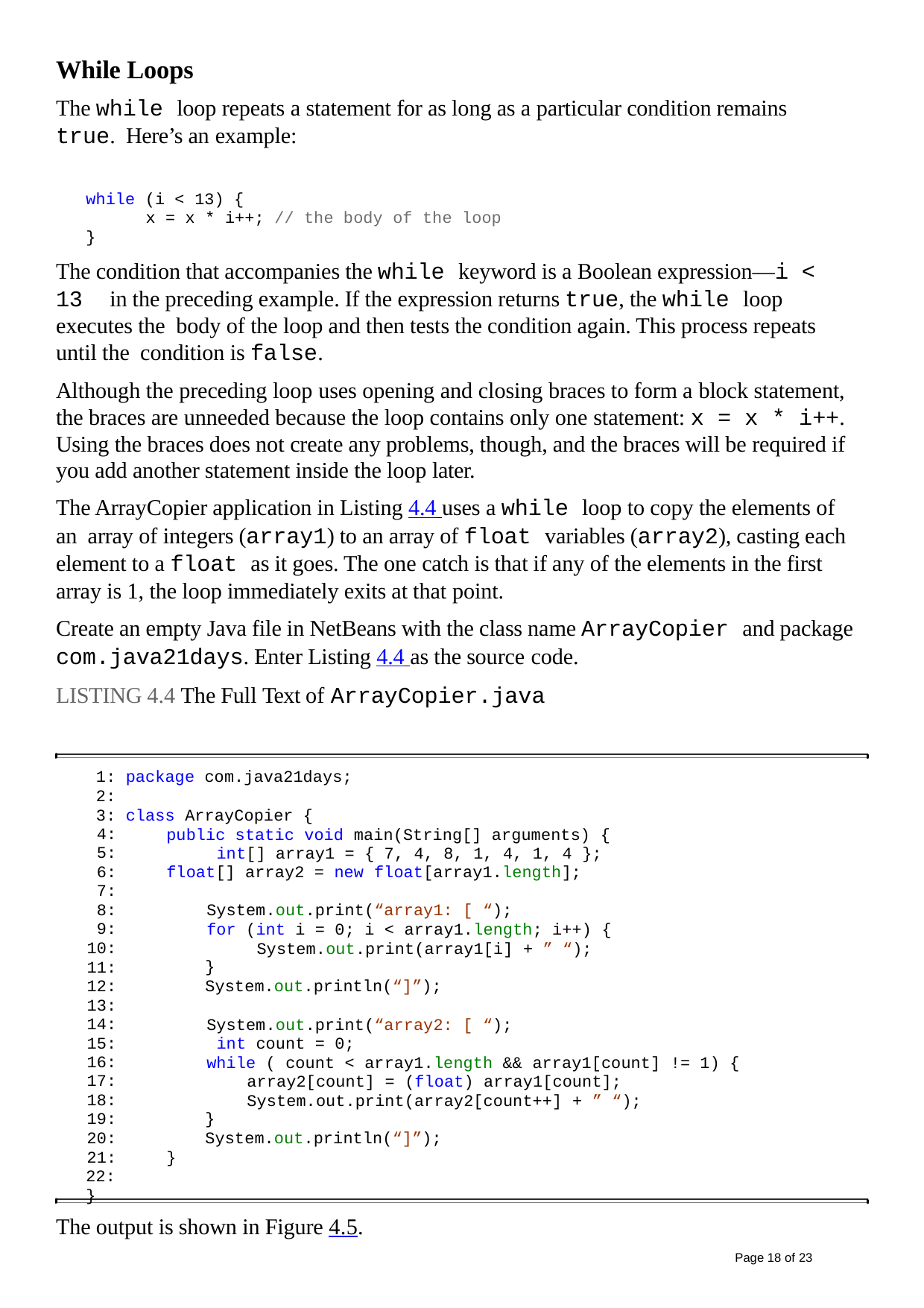

While Loops
The while loop repeats a statement for as long as a particular condition remains true.  Here’s an example:

while (i < 13) {
x = x * i++; // the body of the loop
}
The condition that accompanies the while keyword is a Boolean expression—i < 13  in the preceding example. If the expression returns true, the while loop executes the  body of the loop and then tests the condition again. This process repeats until the  condition is false.
Although the preceding loop uses opening and closing braces to form a block statement,  the braces are unneeded because the loop contains only one statement: x = x * i++.  Using the braces does not create any problems, though, and the braces will be required if  you add another statement inside the loop later.
The ArrayCopier application in Listing 4.4 uses a while loop to copy the elements of an  array of integers (array1) to an array of float variables (array2), casting each  element to a float as it goes. The one catch is that if any of the elements in the first  array is 1, the loop immediately exits at that point.
Create an empty Java file in NetBeans with the class name ArrayCopier and package
com.java21days. Enter Listing 4.4 as the source code.
LISTING 4.4 The Full Text of ArrayCopier.java

1: package com.java21days;
2:
3: class ArrayCopier {
4:
5:
6:
7:
8:
9:
10:
11:
12:
13:
14:
15:
16:
17:
18:
19:
20:
21:
22: }
public static void main(String[] arguments) {  int[] array1 = { 7, 4, 8, 1, 4, 1, 4 };
float[] array2 = new float[array1.length];
System.out.print(“array1: [ “);
for (int i = 0; i < array1.length; i++) {  System.out.print(array1[i] + ” “);
}
System.out.println(“]”);
System.out.print(“array2: [ “);  int count = 0;
while ( count < array1.length && array1[count] != 1) {  array2[count] = (float) array1[count];  System.out.print(array2[count++] + ” “);
}
System.out.println(“]”);
}

The output is shown in Figure 4.5.
Page 18 of 23